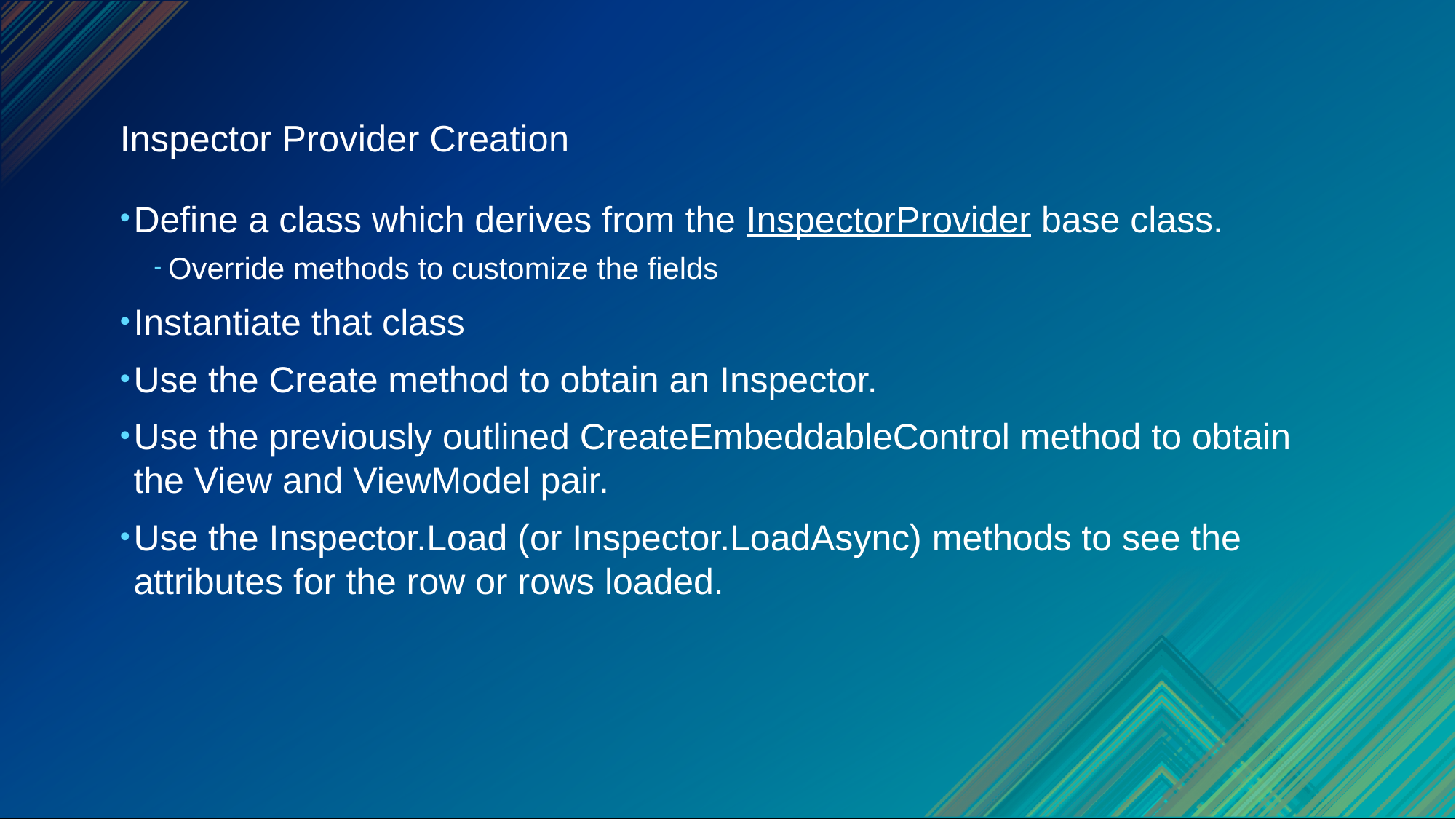

# Inspector Provider Creation
Define a class which derives from the InspectorProvider base class.
Override methods to customize the fields
Instantiate that class
Use the Create method to obtain an Inspector.
Use the previously outlined CreateEmbeddableControl method to obtain the View and ViewModel pair.
Use the Inspector.Load (or Inspector.LoadAsync) methods to see the attributes for the row or rows loaded.